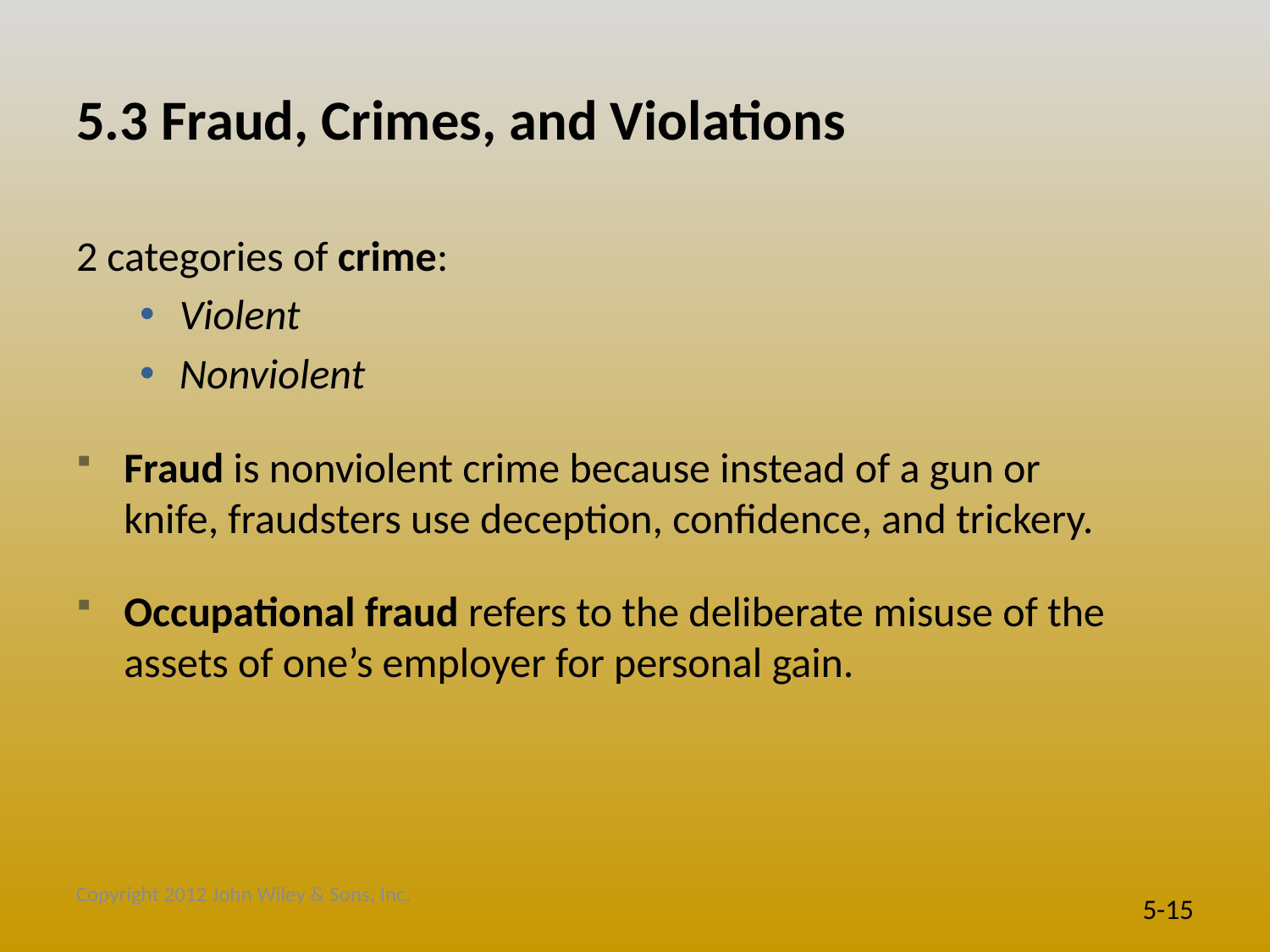

# 5.3 Fraud, Crimes, and Violations
2 categories of crime:
Violent
Nonviolent
Fraud is nonviolent crime because instead of a gun or knife, fraudsters use deception, confidence, and trickery.
Occupational fraud refers to the deliberate misuse of the assets of one’s employer for personal gain.
Copyright 2012 John Wiley & Sons, Inc.
5-15